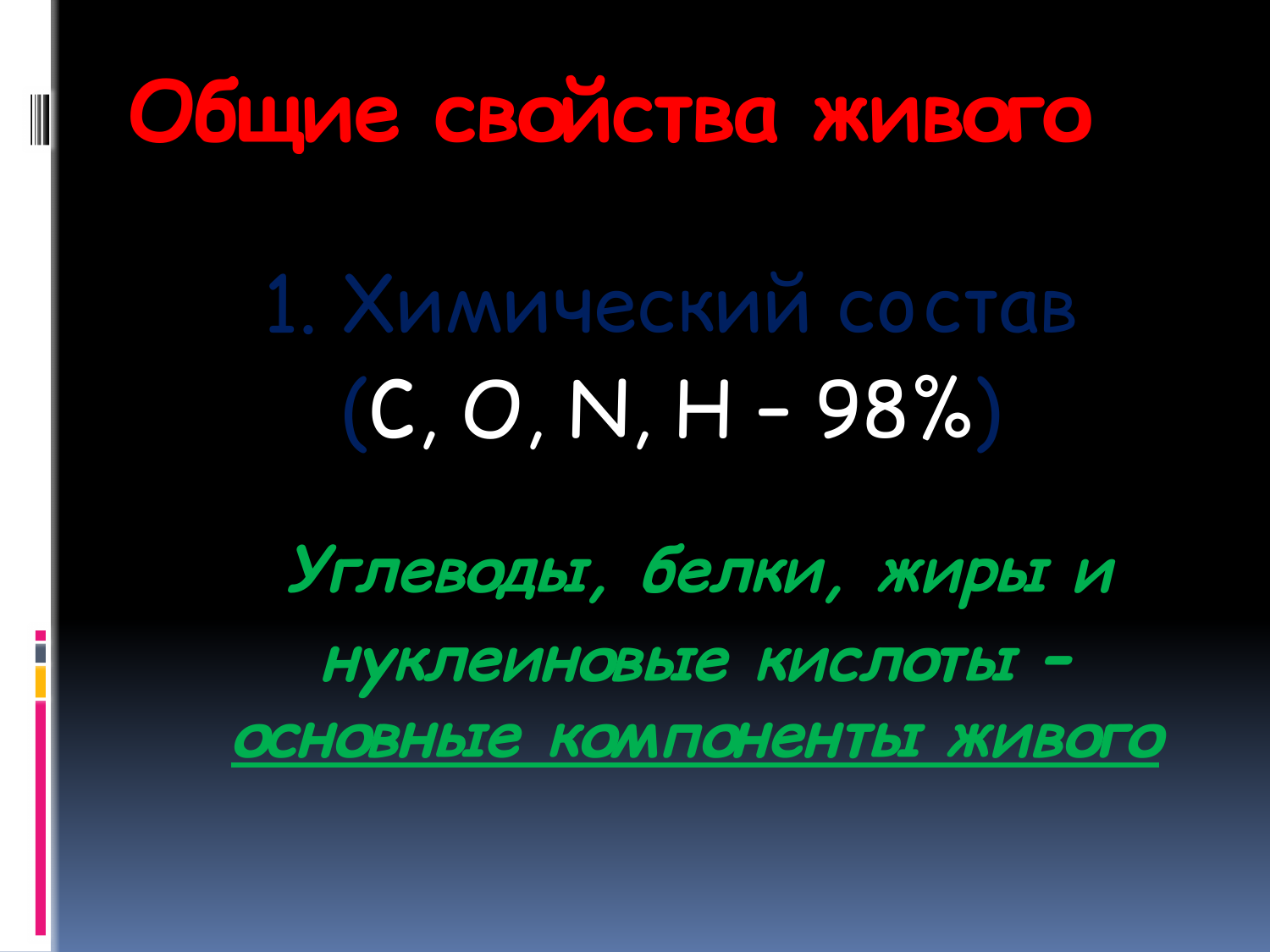

# Общие свойства живого
1. Химический состав
(C, O, N, H – 98%)
 Углеводы, белки, жиры и нуклеиновые кислоты – основные компоненты живого